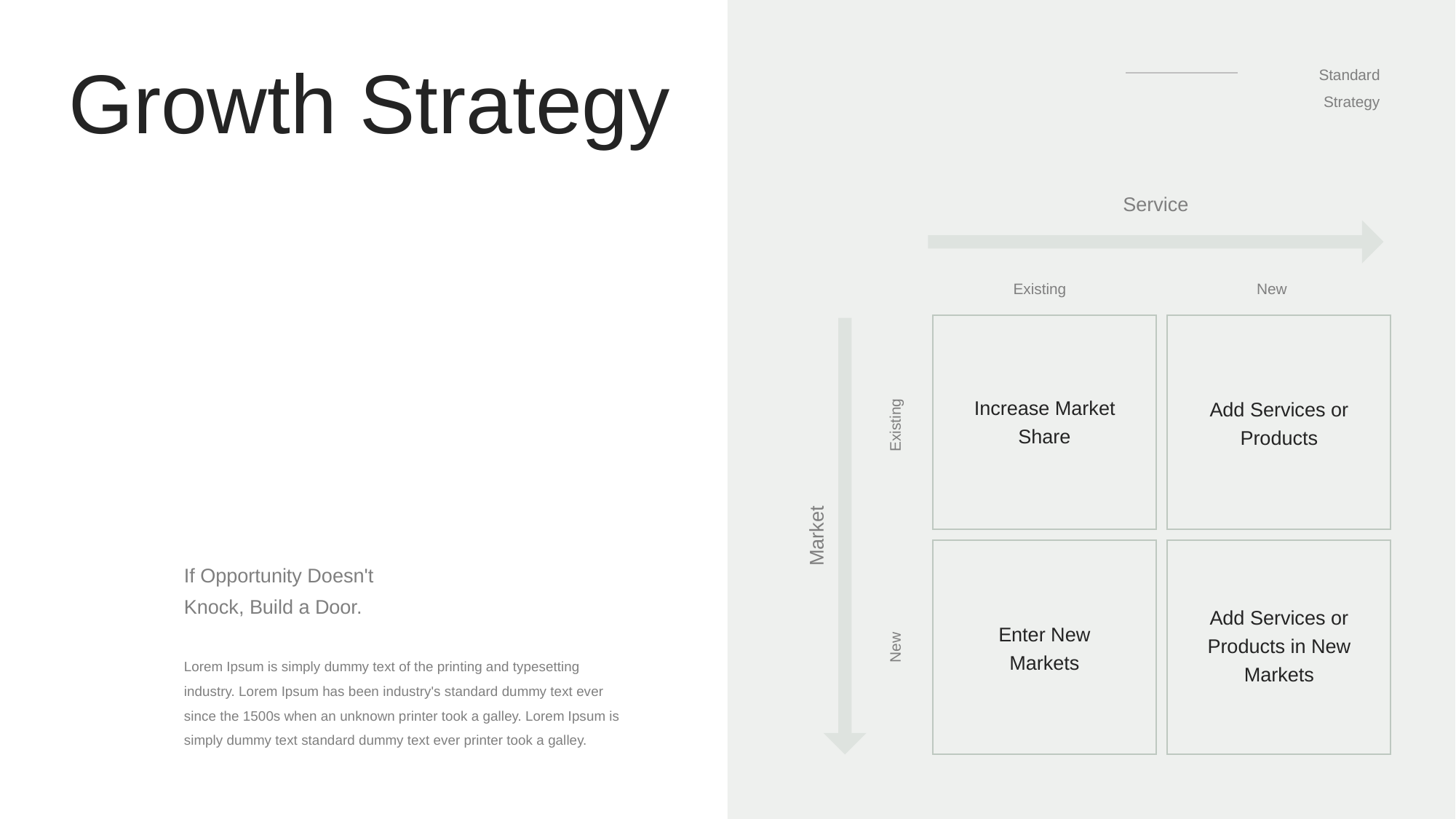

Growth Strategy
Standard Strategy
Service
Existing
New

Increase Market Share
Add Services or Products
Existing
Market

If Opportunity Doesn't Knock, Build a Door.
Add Services or Products in New Markets
Enter New Markets
New
Lorem Ipsum is simply dummy text of the printing and typesetting industry. Lorem Ipsum has been industry's standard dummy text ever since the 1500s when an unknown printer took a galley. Lorem Ipsum is simply dummy text standard dummy text ever printer took a galley.